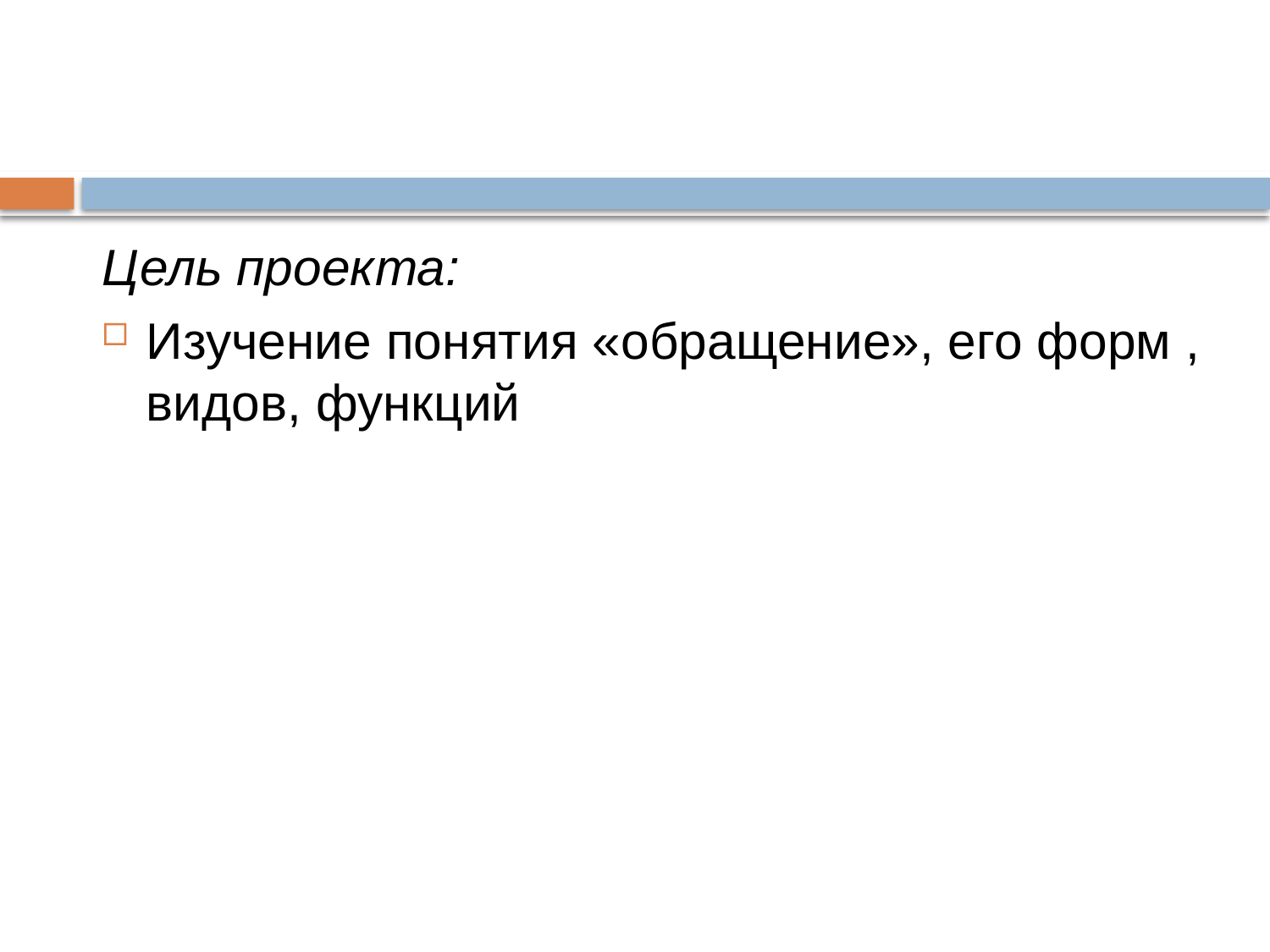

#
Цель проекта:
Изучение понятия «обращение», его форм , видов, функций